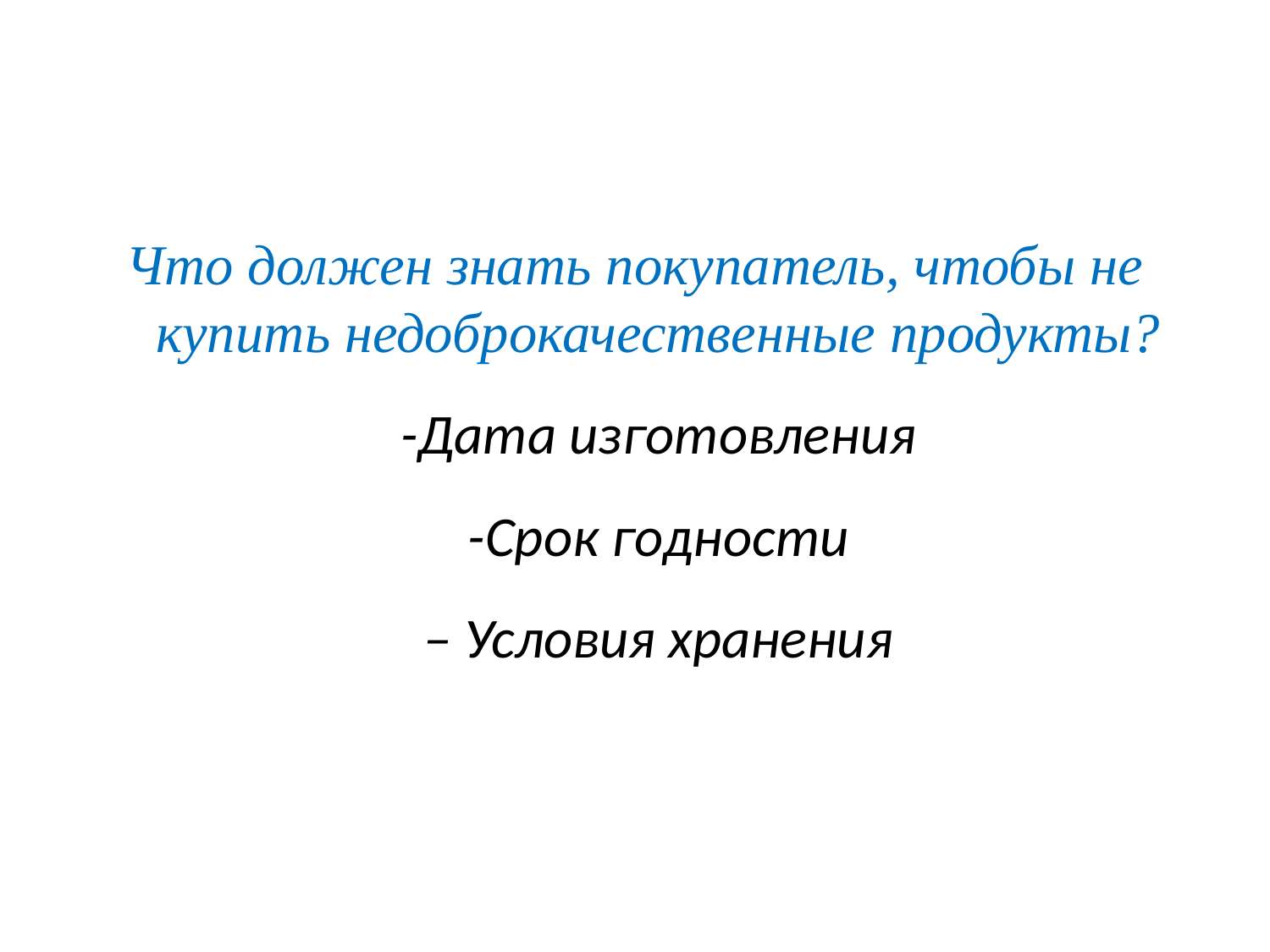

Что должен знать покупатель, чтобы не купить недоброкачественные продукты?
-Дата изготовления
-Срок годности
– Условия хранения